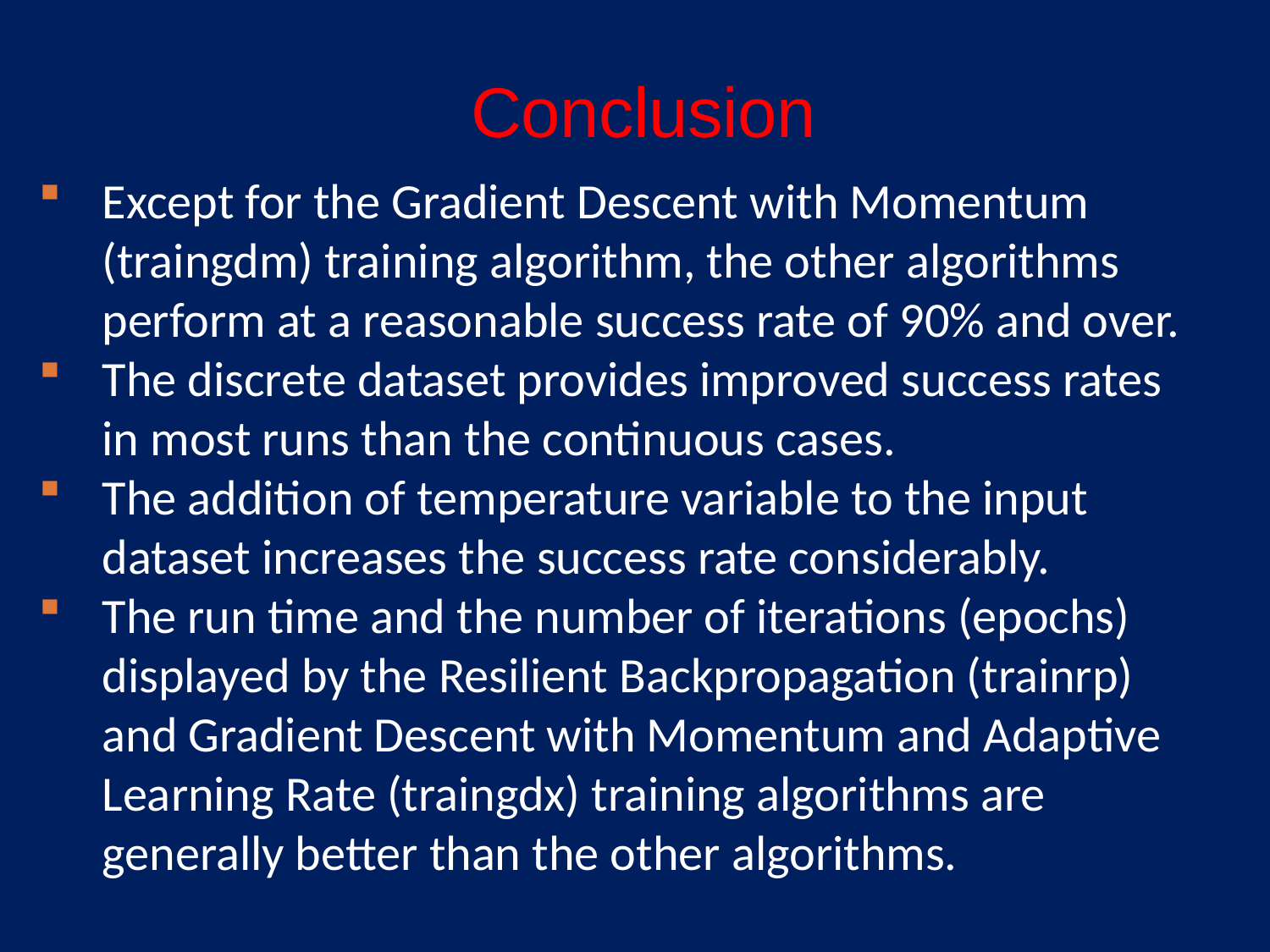

# Conclusion
Except for the Gradient Descent with Momentum (traingdm) training algorithm, the other algorithms perform at a reasonable success rate of 90% and over.
The discrete dataset provides improved success rates in most runs than the continuous cases.
The addition of temperature variable to the input dataset increases the success rate considerably.
The run time and the number of iterations (epochs) displayed by the Resilient Backpropagation (trainrp) and Gradient Descent with Momentum and Adaptive Learning Rate (traingdx) training algorithms are generally better than the other algorithms.